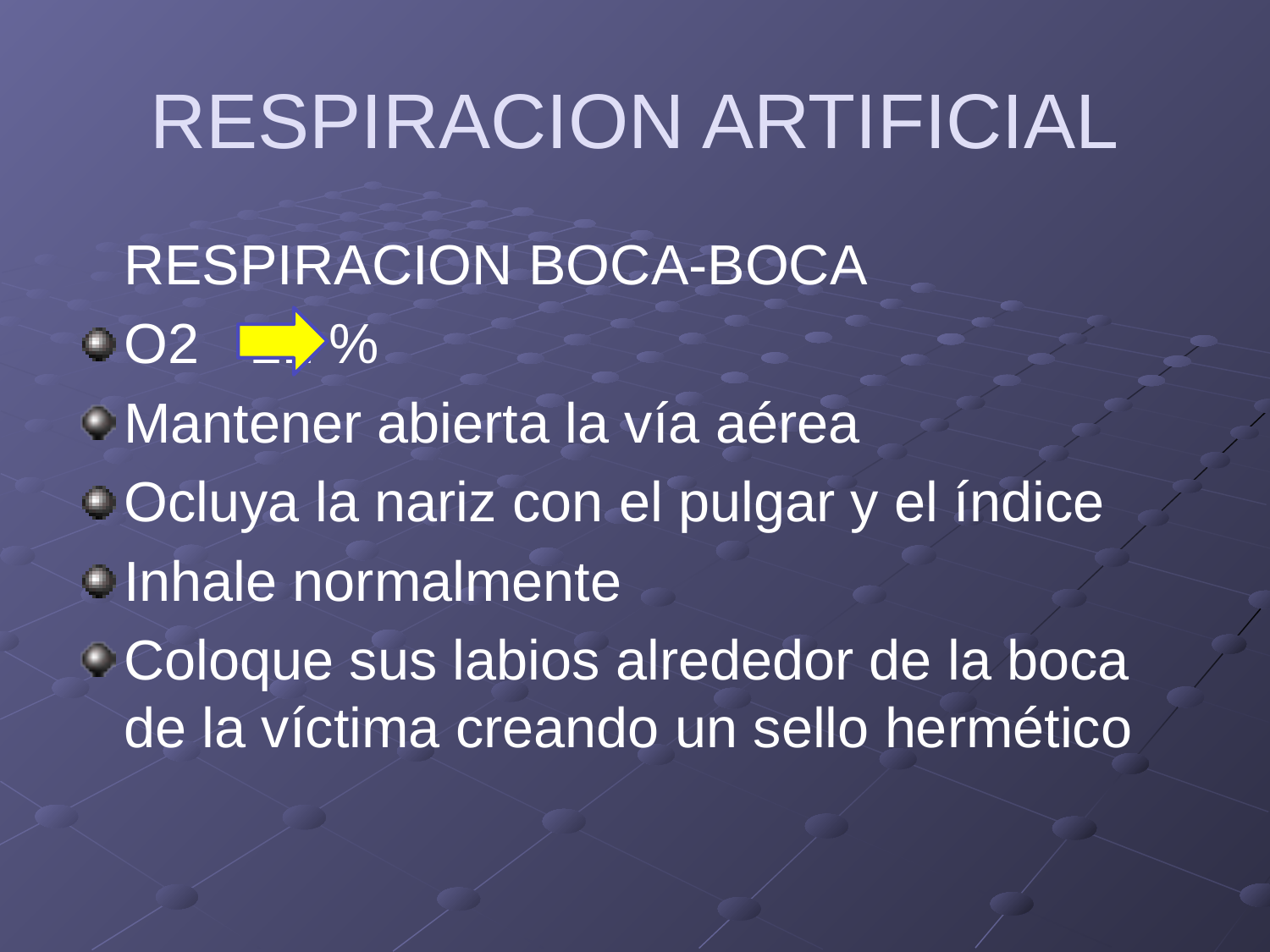

# RESPIRACION ARTIFICIAL
	RESPIRACION BOCA-BOCA
O2 	21 %
Mantener abierta la vía aérea
Ocluya la nariz con el pulgar y el índice
Inhale normalmente
Coloque sus labios alrededor de la boca de la víctima creando un sello hermético